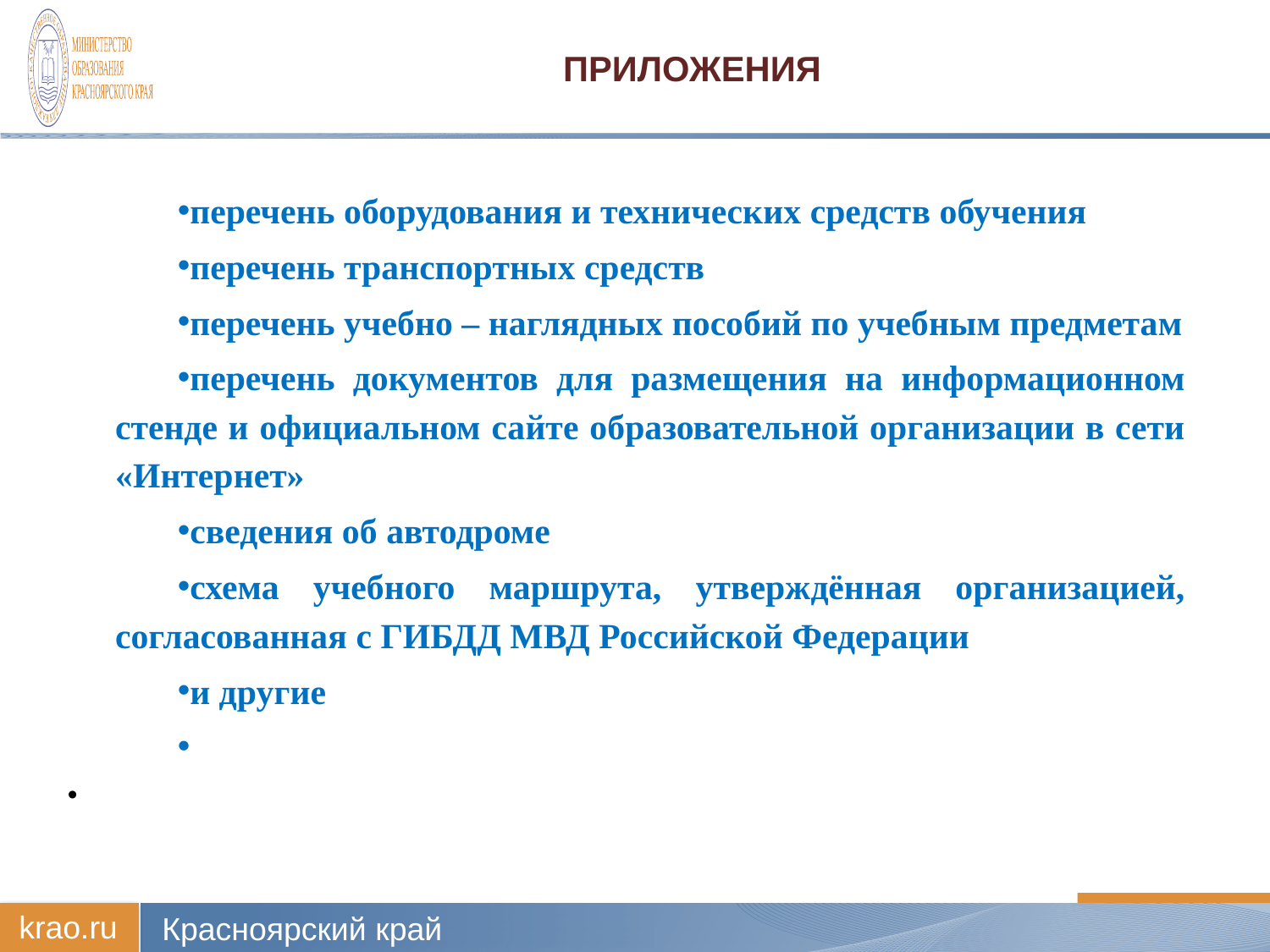

# Приложения
перечень оборудования и технических средств обучения
перечень транспортных средств
перечень учебно – наглядных пособий по учебным предметам
перечень документов для размещения на информационном стенде и официальном сайте образовательной организации в сети «Интернет»
сведения об автодроме
схема учебного маршрута, утверждённая организацией, согласованная с ГИБДД МВД Российской Федерации
и другие